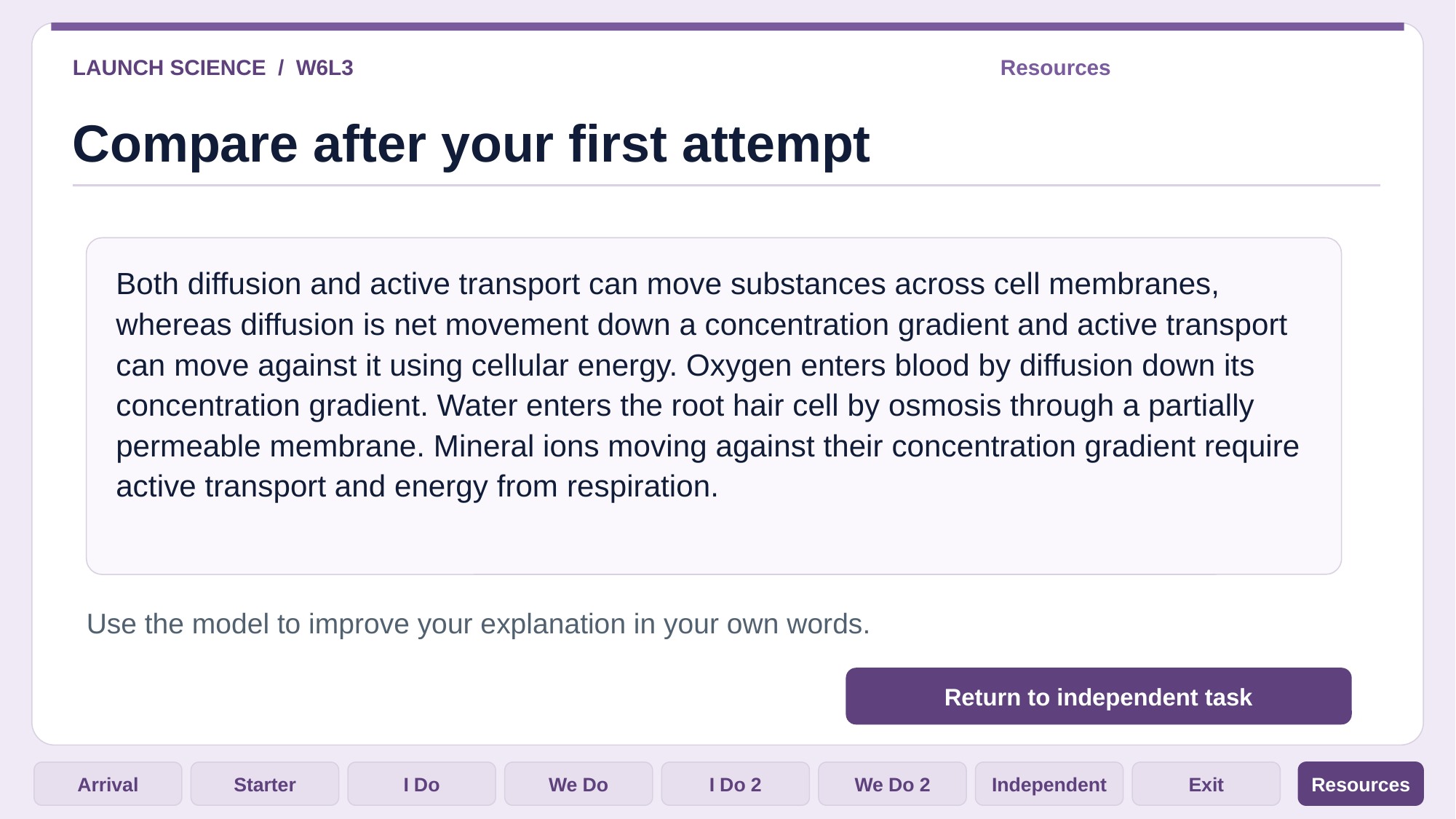

LAUNCH SCIENCE  /  W6L3
Resources
Compare after your first attempt

Both diffusion and active transport can move substances across cell membranes, whereas diffusion is net movement down a concentration gradient and active transport can move against it using cellular energy. Oxygen enters blood by diffusion down its concentration gradient. Water enters the root hair cell by osmosis through a partially permeable membrane. Mineral ions moving against their concentration gradient require active transport and energy from respiration.
Use the model to improve your explanation in your own words.
Return to independent task
Arrival
Starter
I Do
We Do
I Do 2
We Do 2
Independent
Exit
Resources